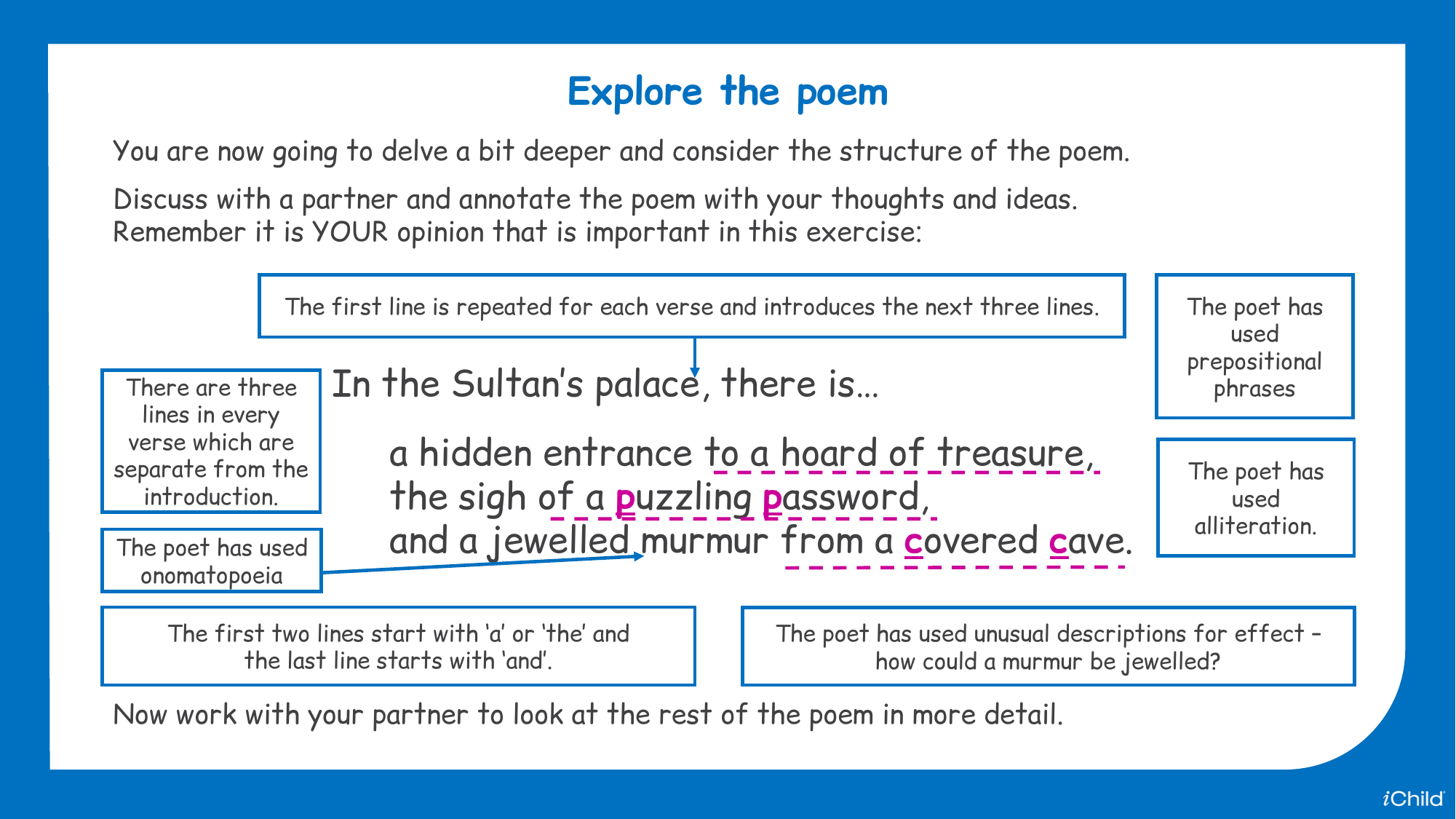

Explore the poem
You are now going to delve a bit deeper and consider the structure of the poem.
Discuss with a partner and annotate the poem with your thoughts and ideas. Remember it is YOUR opinion that is important in this exercise:
The first line is repeated for each verse and introduces the next three lines.
The poet has used prepositional phrases
In the Sultan’s palace, there is…
There are three lines in every verse which are separate from the introduction.
a hidden entrance to a hoard of treasure,
the sigh of a puzzling password,
and a jewelled murmur from a covered cave.
The poet has used alliteration.

The poet has used onomatopoeia

The first two lines start with ‘a’ or ‘the’ and
the last line starts with ‘and’.
The poet has used unusual descriptions for effect – how could a murmur be jewelled?
Now work with your partner to look at the rest of the poem in more detail.